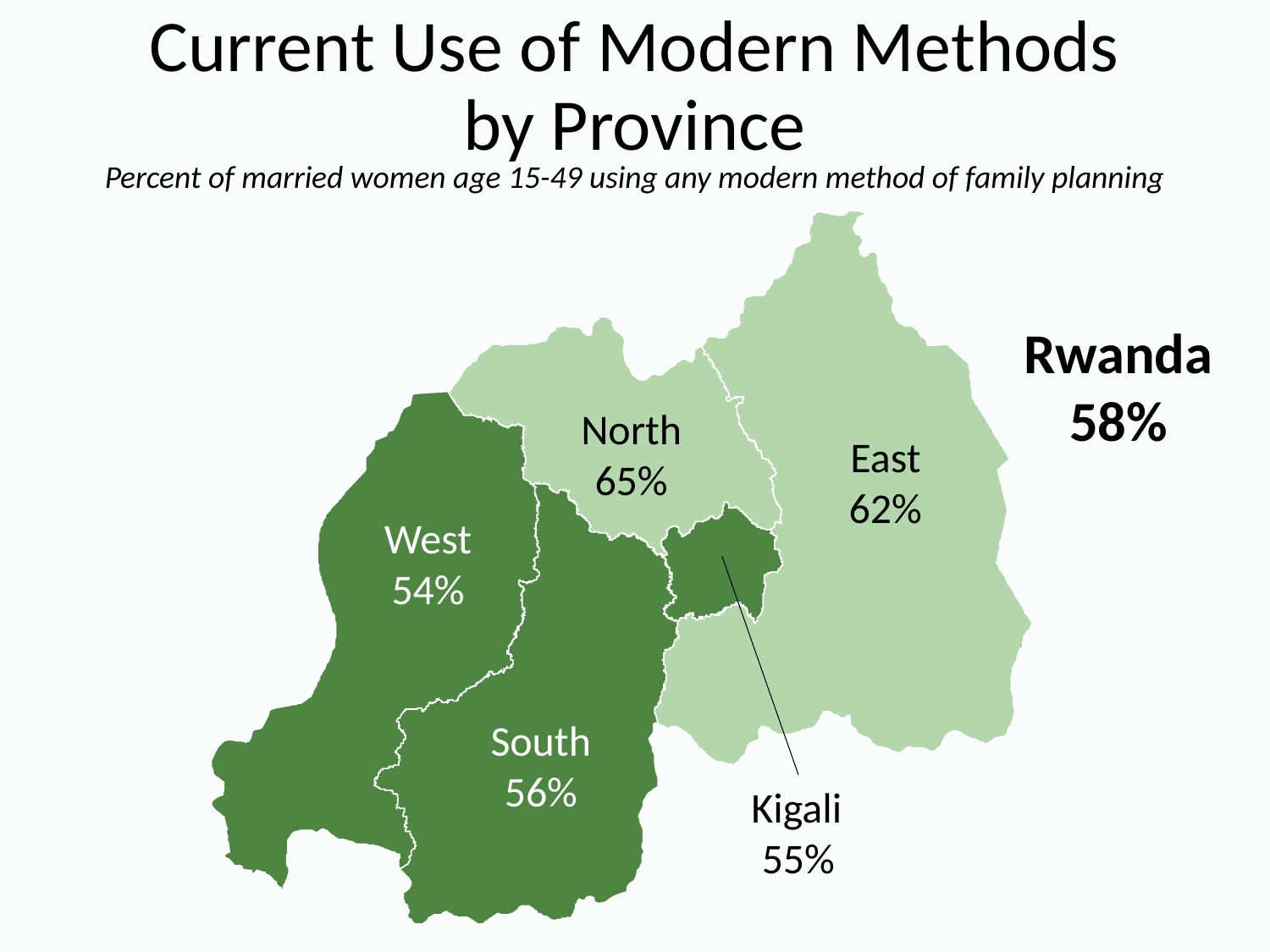

# Current Use of Modern Methods by Province
Percent of married women age 15-49 using any modern method of family planning

Rwanda
58%
North
65%
East
62%
West
54%
South
56%
Kigali
55%